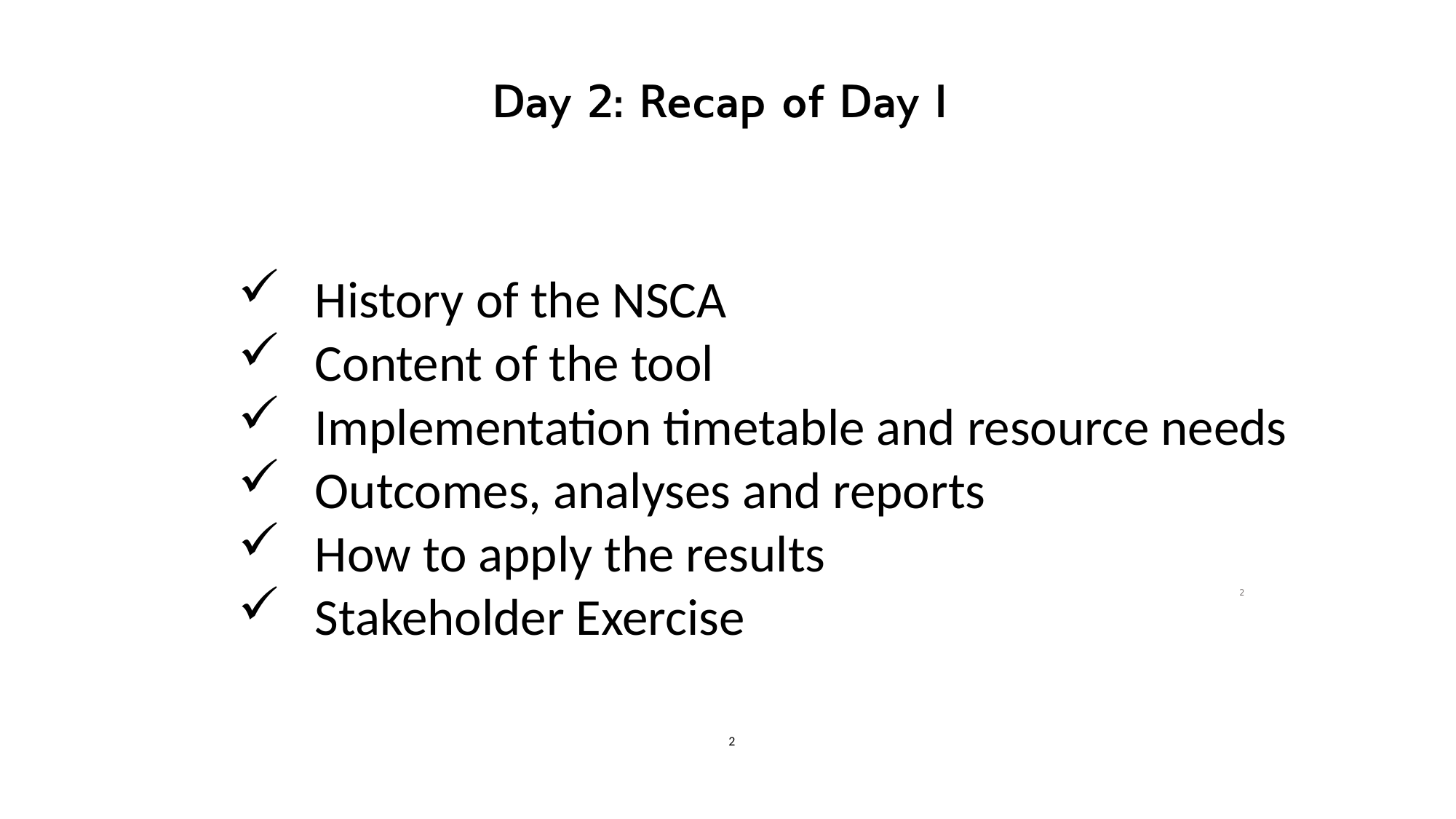

# Day 2: Recap of Day I

History of the NSCA
Content of the tool
Implementation timetable and resource needs
Outcomes, analyses and reports
How to apply the results
Stakeholder Exercise

2

2